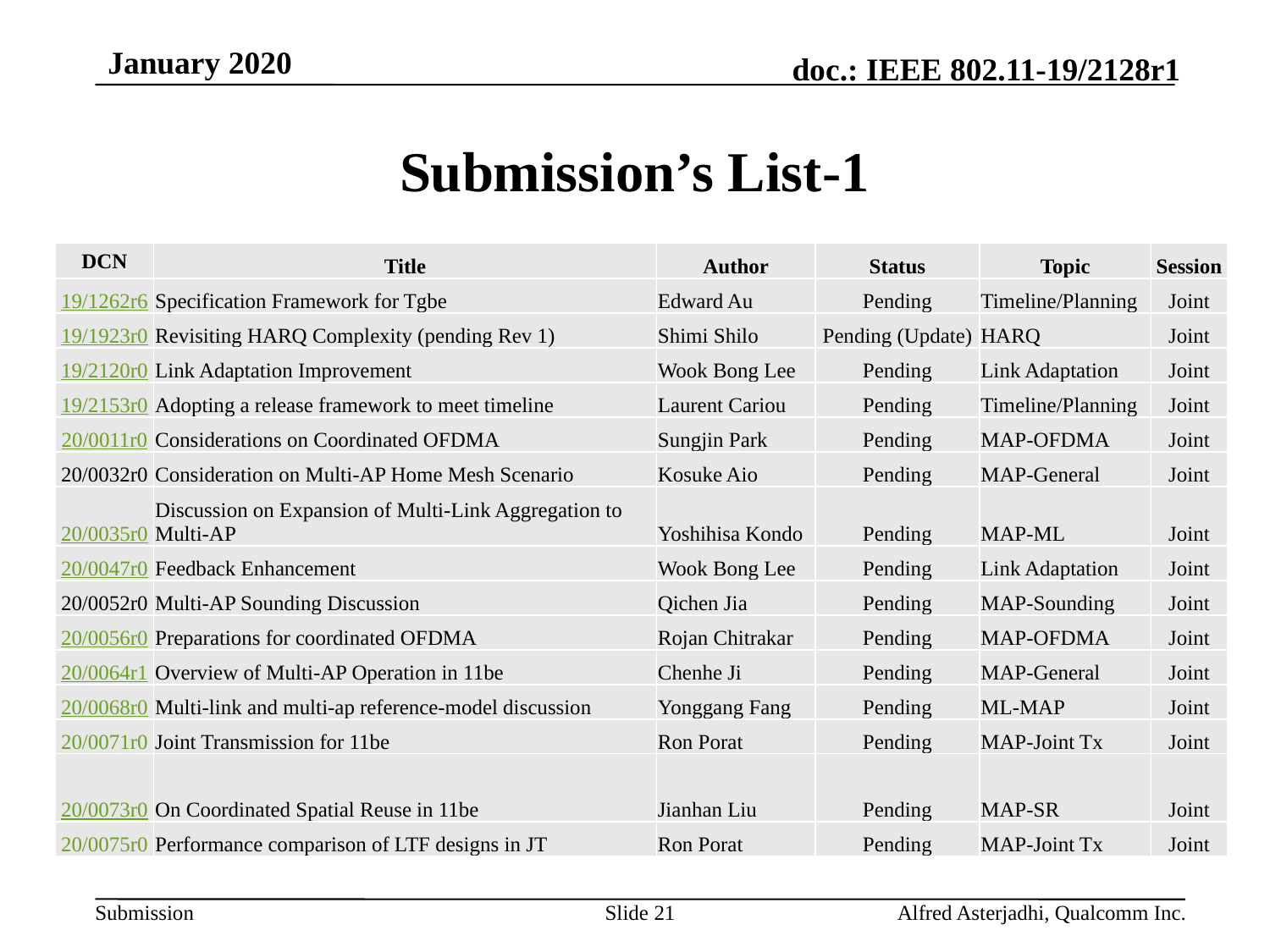

January 2020
# Submission’s List-1
| DCN | Title | Author | Status | Topic | Session |
| --- | --- | --- | --- | --- | --- |
| 19/1262r6 | Specification Framework for Tgbe | Edward Au | Pending | Timeline/Planning | Joint |
| 19/1923r0 | Revisiting HARQ Complexity (pending Rev 1) | Shimi Shilo | Pending (Update) | HARQ | Joint |
| 19/2120r0 | Link Adaptation Improvement | Wook Bong Lee | Pending | Link Adaptation | Joint |
| 19/2153r0 | Adopting a release framework to meet timeline | Laurent Cariou | Pending | Timeline/Planning | Joint |
| 20/0011r0 | Considerations on Coordinated OFDMA | Sungjin Park | Pending | MAP-OFDMA | Joint |
| 20/0032r0 | Consideration on Multi-AP Home Mesh Scenario | Kosuke Aio | Pending | MAP-General | Joint |
| 20/0035r0 | Discussion on Expansion of Multi-Link Aggregation to Multi-AP | Yoshihisa Kondo | Pending | MAP-ML | Joint |
| 20/0047r0 | Feedback Enhancement | Wook Bong Lee | Pending | Link Adaptation | Joint |
| 20/0052r0 | Multi-AP Sounding Discussion | Qichen Jia | Pending | MAP-Sounding | Joint |
| 20/0056r0 | Preparations for coordinated OFDMA | Rojan Chitrakar | Pending | MAP-OFDMA | Joint |
| 20/0064r1 | Overview of Multi-AP Operation in 11be | Chenhe Ji | Pending | MAP-General | Joint |
| 20/0068r0 | Multi-link and multi-ap reference-model discussion | Yonggang Fang | Pending | ML-MAP | Joint |
| 20/0071r0 | Joint Transmission for 11be | Ron Porat | Pending | MAP-Joint Tx | Joint |
| 20/0073r0 | On Coordinated Spatial Reuse in 11be | Jianhan Liu | Pending | MAP-SR | Joint |
| 20/0075r0 | Performance comparison of LTF designs in JT | Ron Porat | Pending | MAP-Joint Tx | Joint |
Slide 21
Alfred Asterjadhi, Qualcomm Inc.